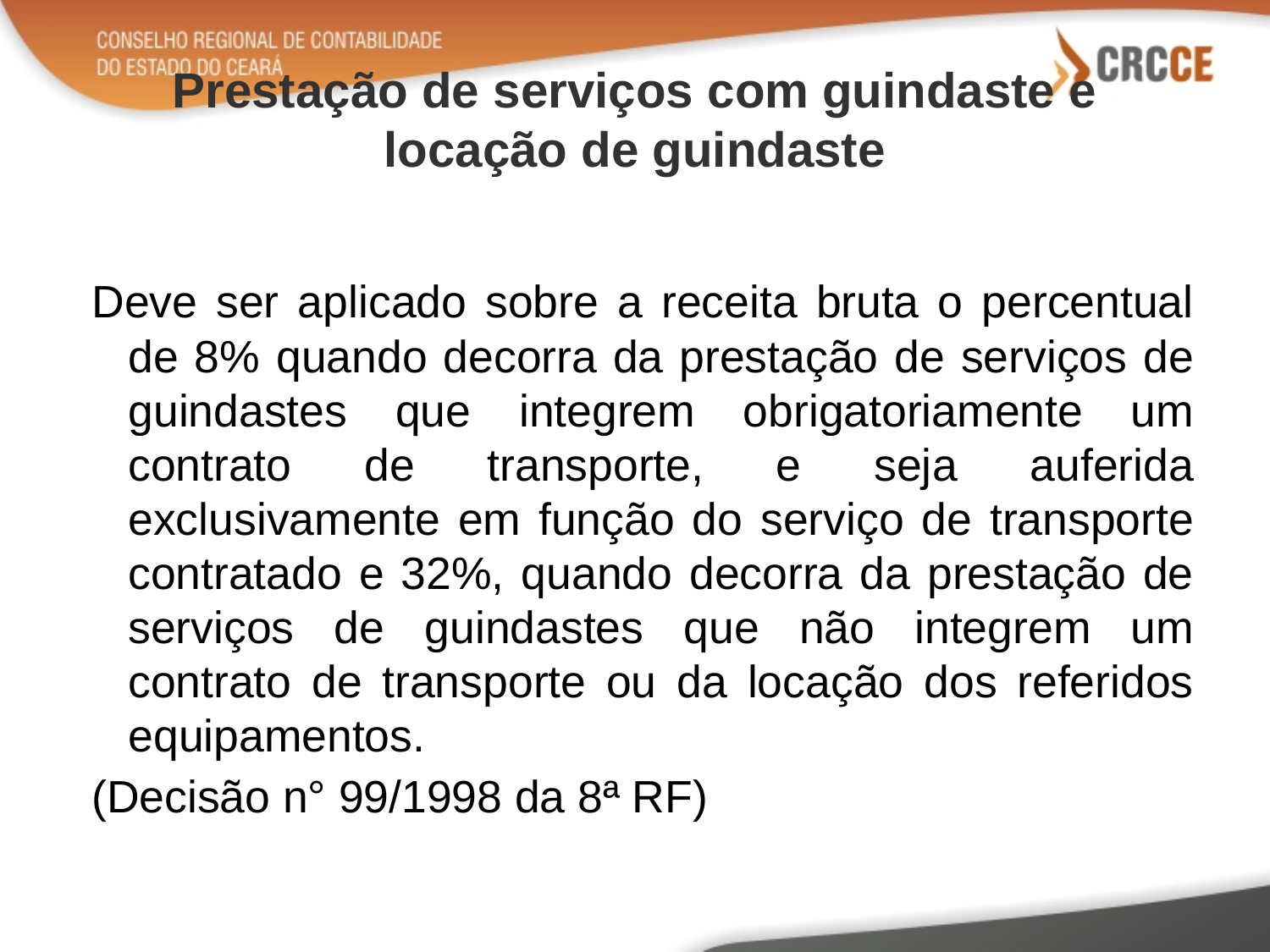

# Prestação de serviços com guindaste e locação de guindaste

Deve ser aplicado sobre a receita bruta o percentual de 8% quando decorra da prestação de serviços de guindastes que integrem obrigatoriamente um contrato de transporte, e seja auferida exclusivamente em função do serviço de transporte contratado e 32%, quando decorra da prestação de serviços de guindastes que não integrem um contrato de transporte ou da locação dos referidos equipamentos.
(Decisão n° 99/1998 da 8ª RF)